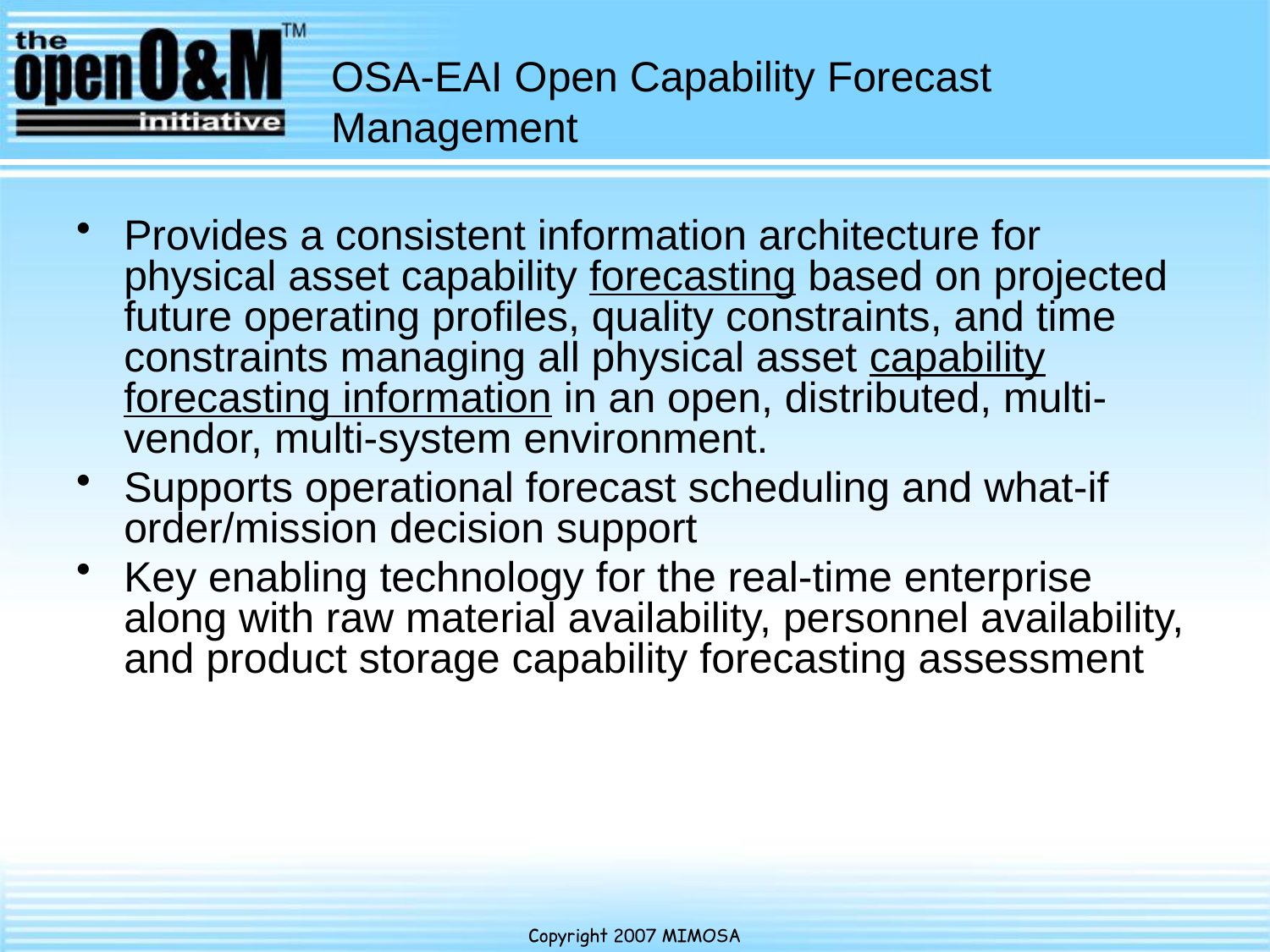

# OSA-EAI Open Capability Forecast Management
Provides a consistent information architecture for physical asset capability forecasting based on projected future operating profiles, quality constraints, and time constraints managing all physical asset capability forecasting information in an open, distributed, multi-vendor, multi-system environment.
Supports operational forecast scheduling and what-if order/mission decision support
Key enabling technology for the real-time enterprise along with raw material availability, personnel availability, and product storage capability forecasting assessment
Copyright 2007 MIMOSA